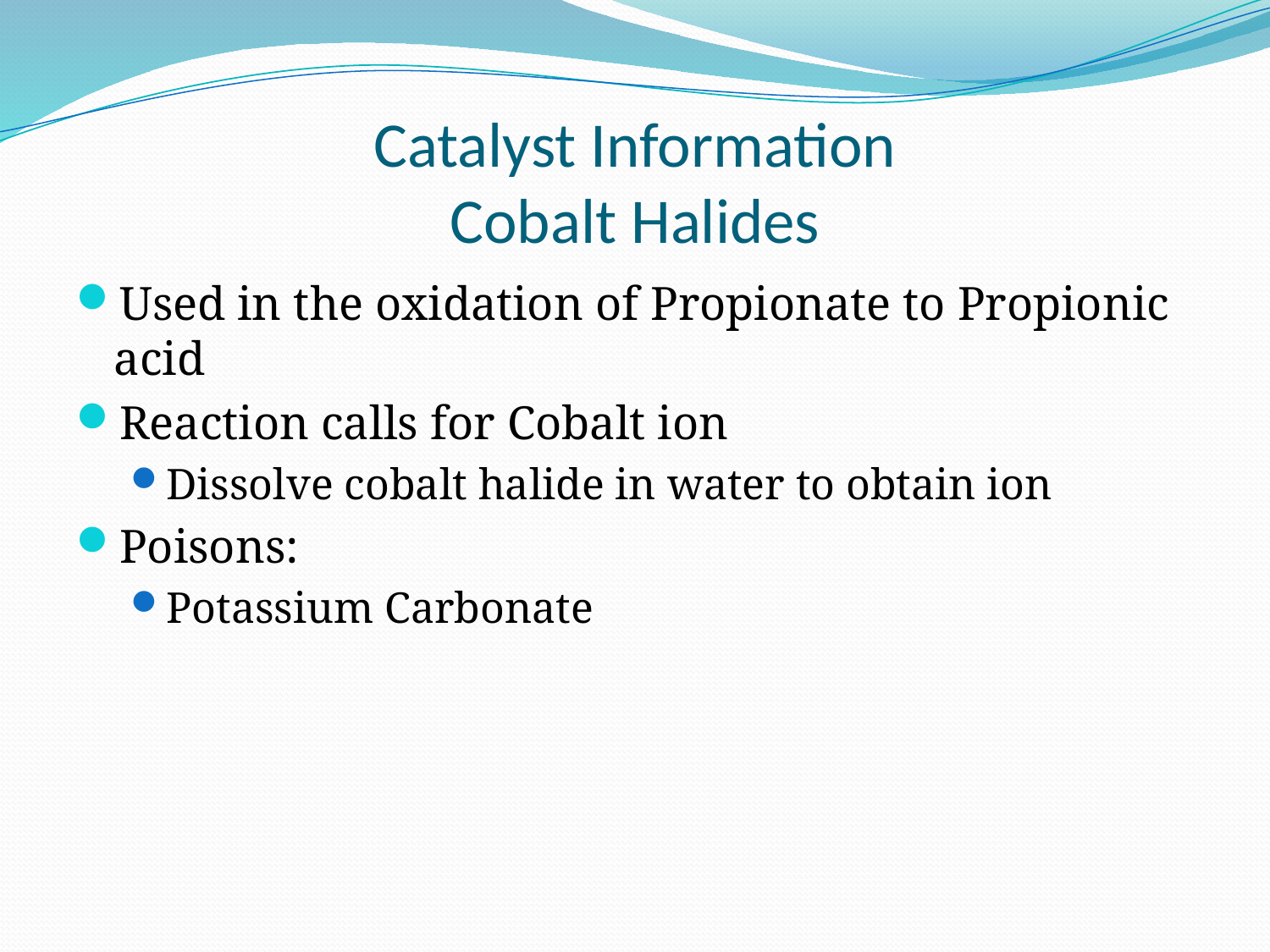

# Catalyst Information Cobalt Halides
Used in the oxidation of Propionate to Propionic acid
Reaction calls for Cobalt ion
Dissolve cobalt halide in water to obtain ion
Poisons:
Potassium Carbonate